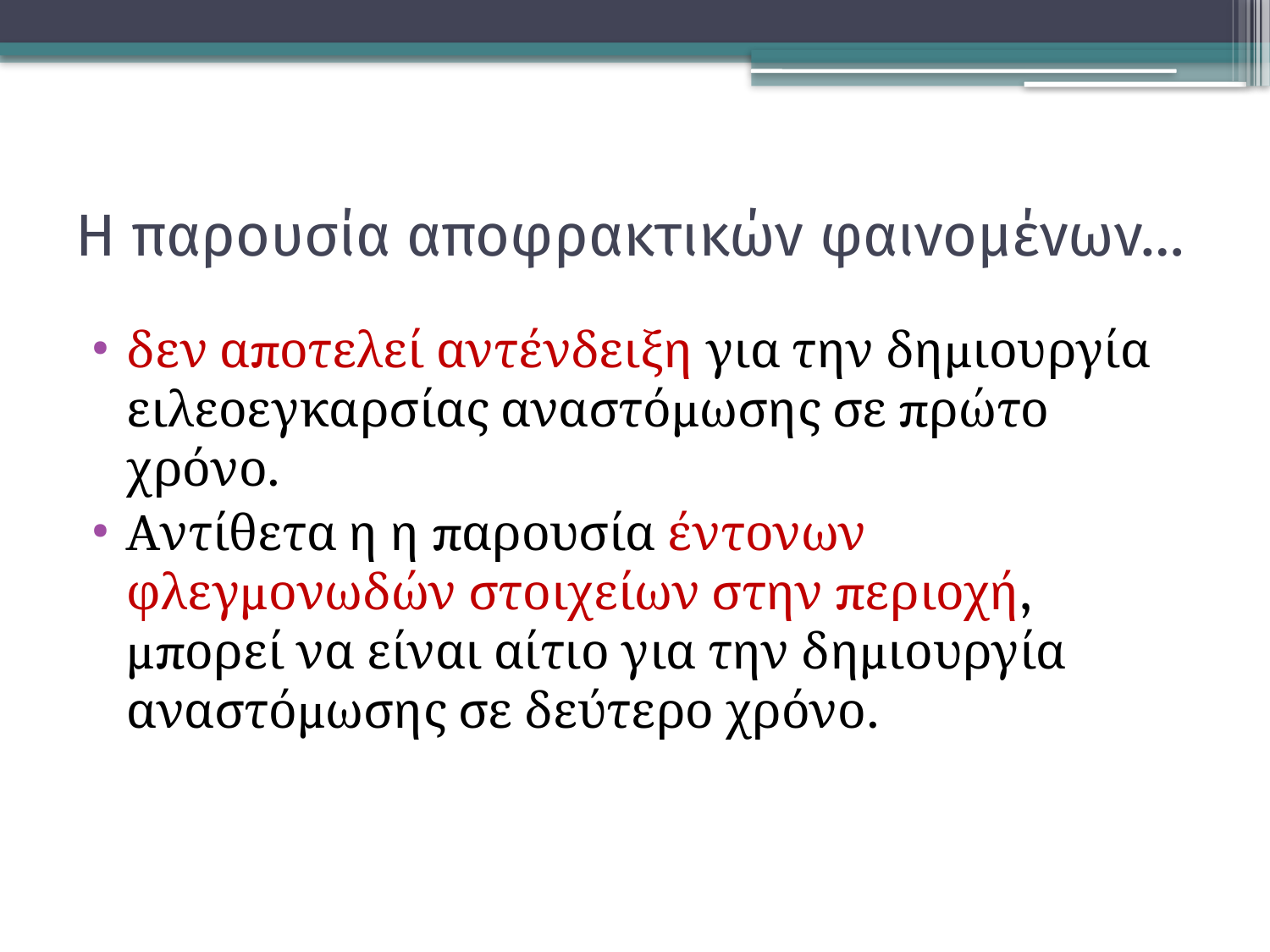

# Η παρουσία αποφρακτικών φαινομένων…
δεν αποτελεί αντένδειξη για την δημιουργία ειλεοεγκαρσίας αναστόμωσης σε πρώτο χρόνο.
Αντίθετα η η παρουσία έντονων φλεγμονωδών στοιχείων στην περιοχή, μπορεί να είναι αίτιο για την δημιουργία αναστόμωσης σε δεύτερο χρόνο.